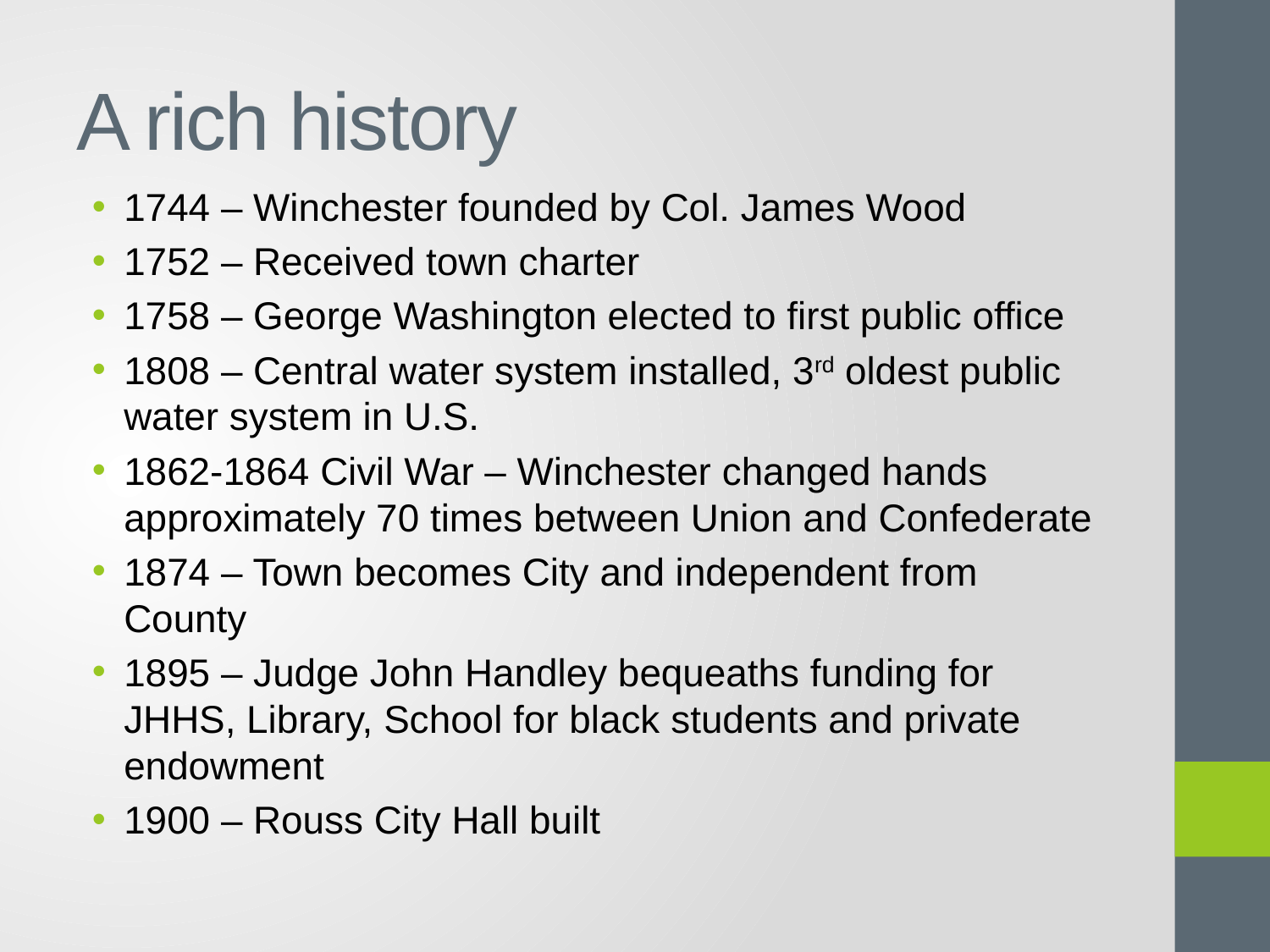

# A rich history
1744 – Winchester founded by Col. James Wood
1752 – Received town charter
1758 – George Washington elected to first public office
1808 – Central water system installed, 3rd oldest public water system in U.S.
1862-1864 Civil War – Winchester changed hands approximately 70 times between Union and Confederate
1874 – Town becomes City and independent from County
1895 – Judge John Handley bequeaths funding for JHHS, Library, School for black students and private endowment
1900 – Rouss City Hall built